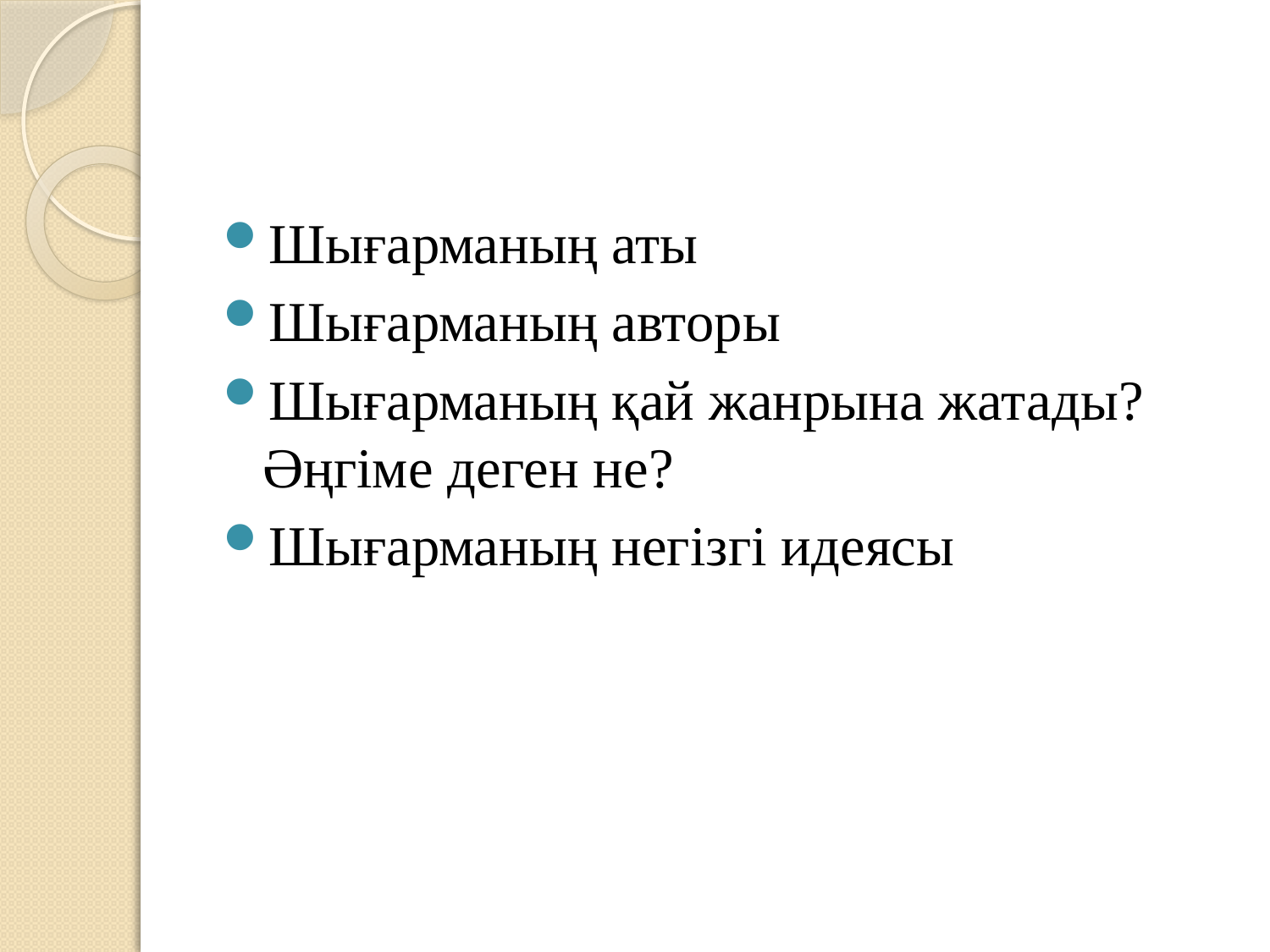

Шығарманың аты
Шығарманың авторы
Шығарманың қай жанрына жатады? Әңгіме деген не?
Шығарманың негізгі идеясы